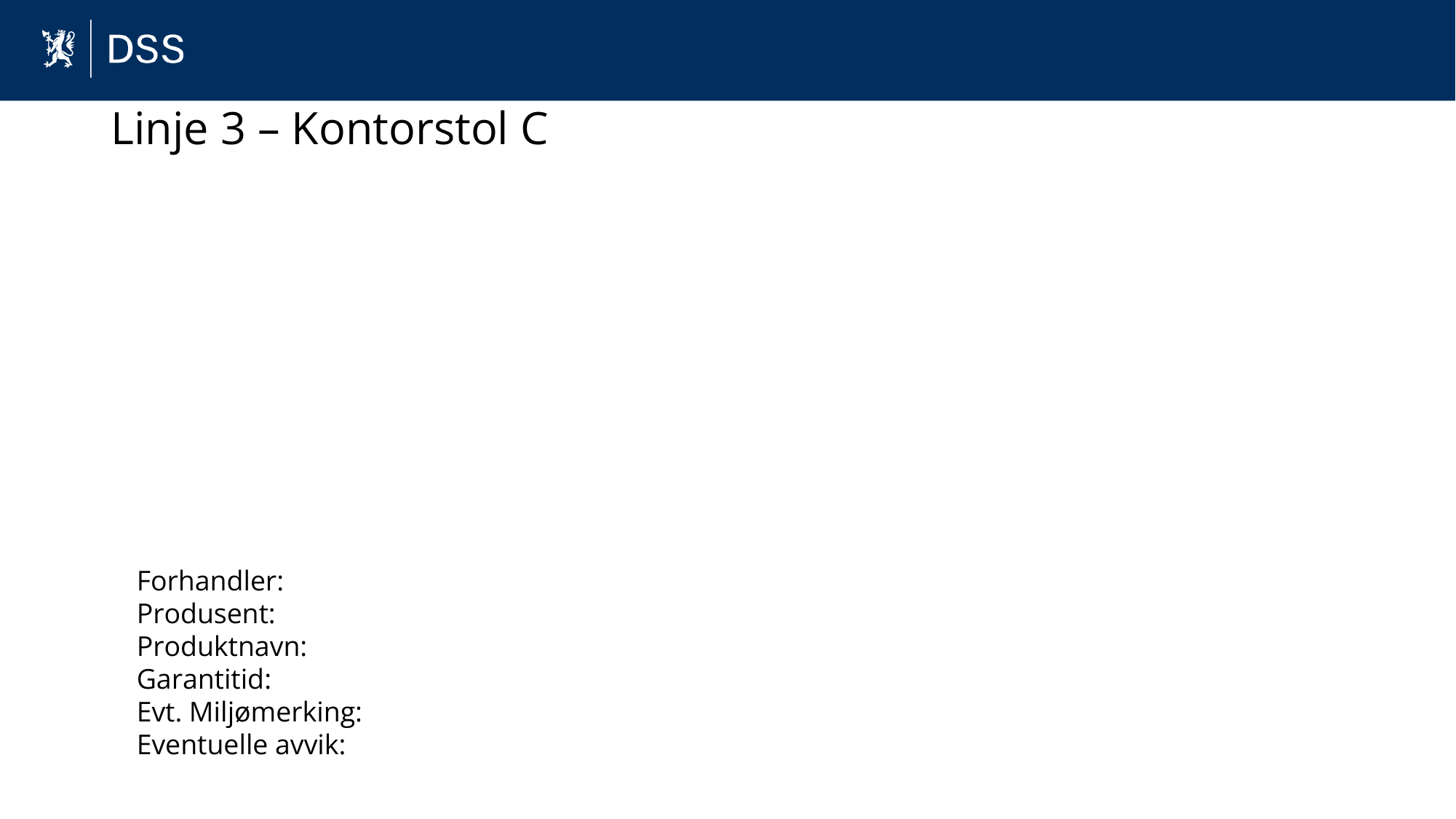

# Linje 3 – Kontorstol C
Forhandler:
Produsent:
Produktnavn:
Garantitid:
Evt. Miljømerking:
Eventuelle avvik: